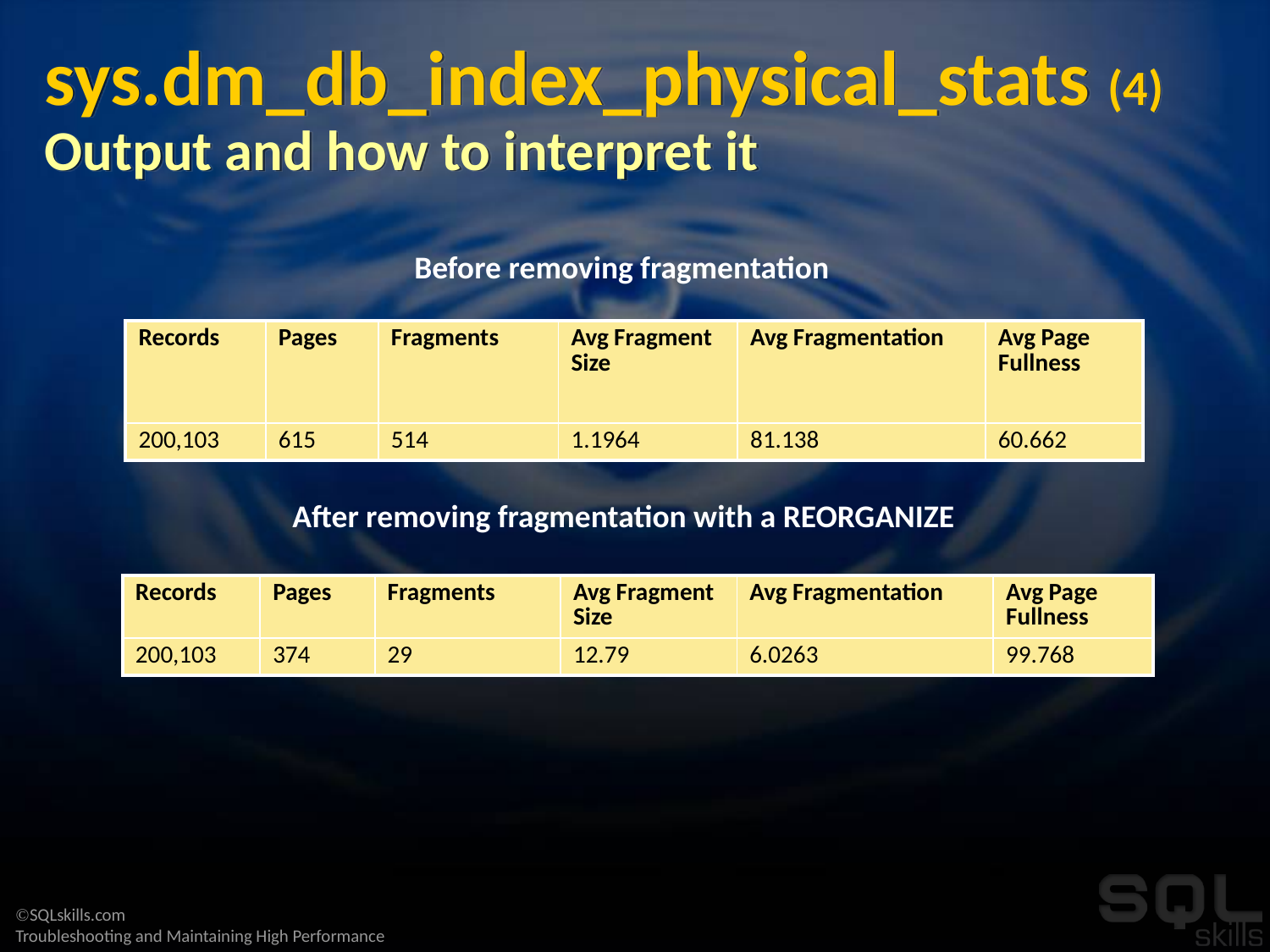

# sys.dm_db_index_physical_stats (4) Output and how to interpret it
Before removing fragmentation
| Records | Pages | Fragments | Avg Fragment Size | Avg Fragmentation | Avg Page Fullness |
| --- | --- | --- | --- | --- | --- |
| 200,103 | 615 | 514 | 1.1964 | 81.138 | 60.662 |
After removing fragmentation with a REORGANIZE
| Records | Pages | Fragments | Avg Fragment Size | Avg Fragmentation | Avg Page Fullness |
| --- | --- | --- | --- | --- | --- |
| 200,103 | 374 | 29 | 12.79 | 6.0263 | 99.768 |